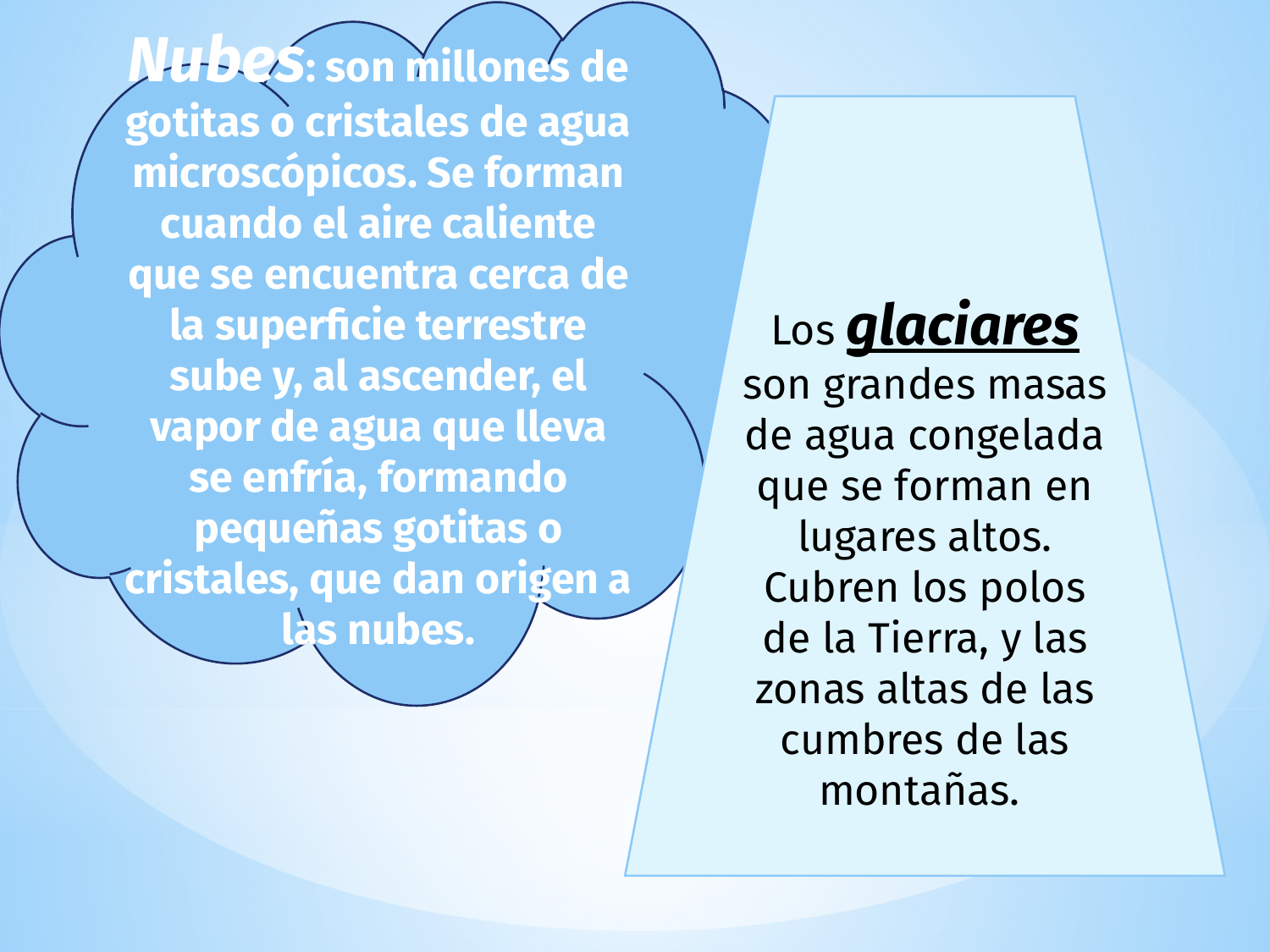

Nubes: son millones de gotitas o cristales de agua microscópicos. Se forman cuando el aire caliente que se encuentra cerca de la superficie terrestre sube y, al ascender, el vapor de agua que lleva se enfría, formando pequeñas gotitas o cristales, que dan origen a las nubes.
Los glaciares son grandes masas de agua congelada que se forman en lugares altos. Cubren los polos de la Tierra, y las zonas altas de las cumbres de las montañas.